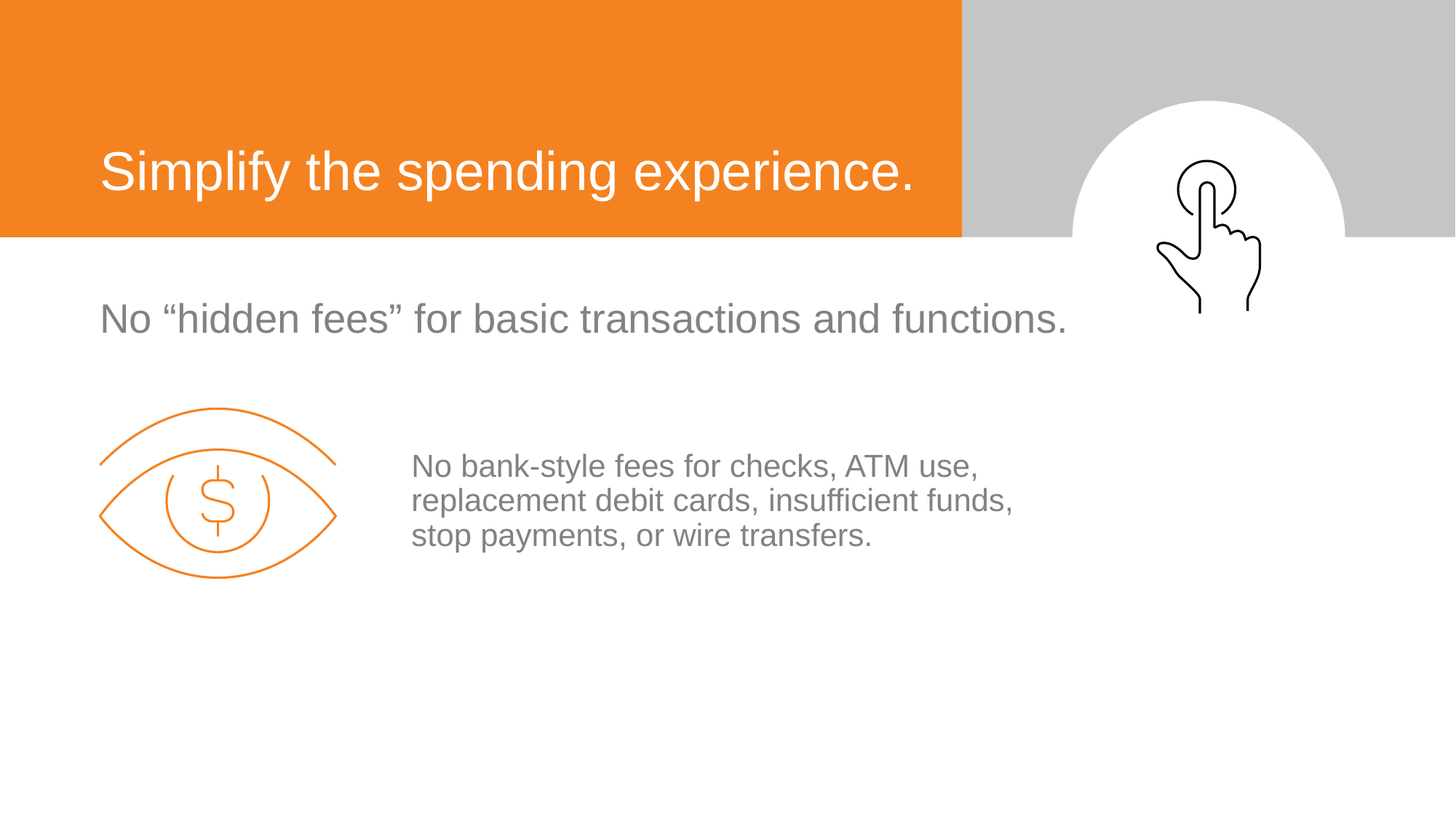

# Simplify the spending experience.

No “hidden fees” for basic transactions and functions.

No bank-style fees for checks, ATM use, replacement debit cards, insufficient funds, stop payments, or wire transfers.